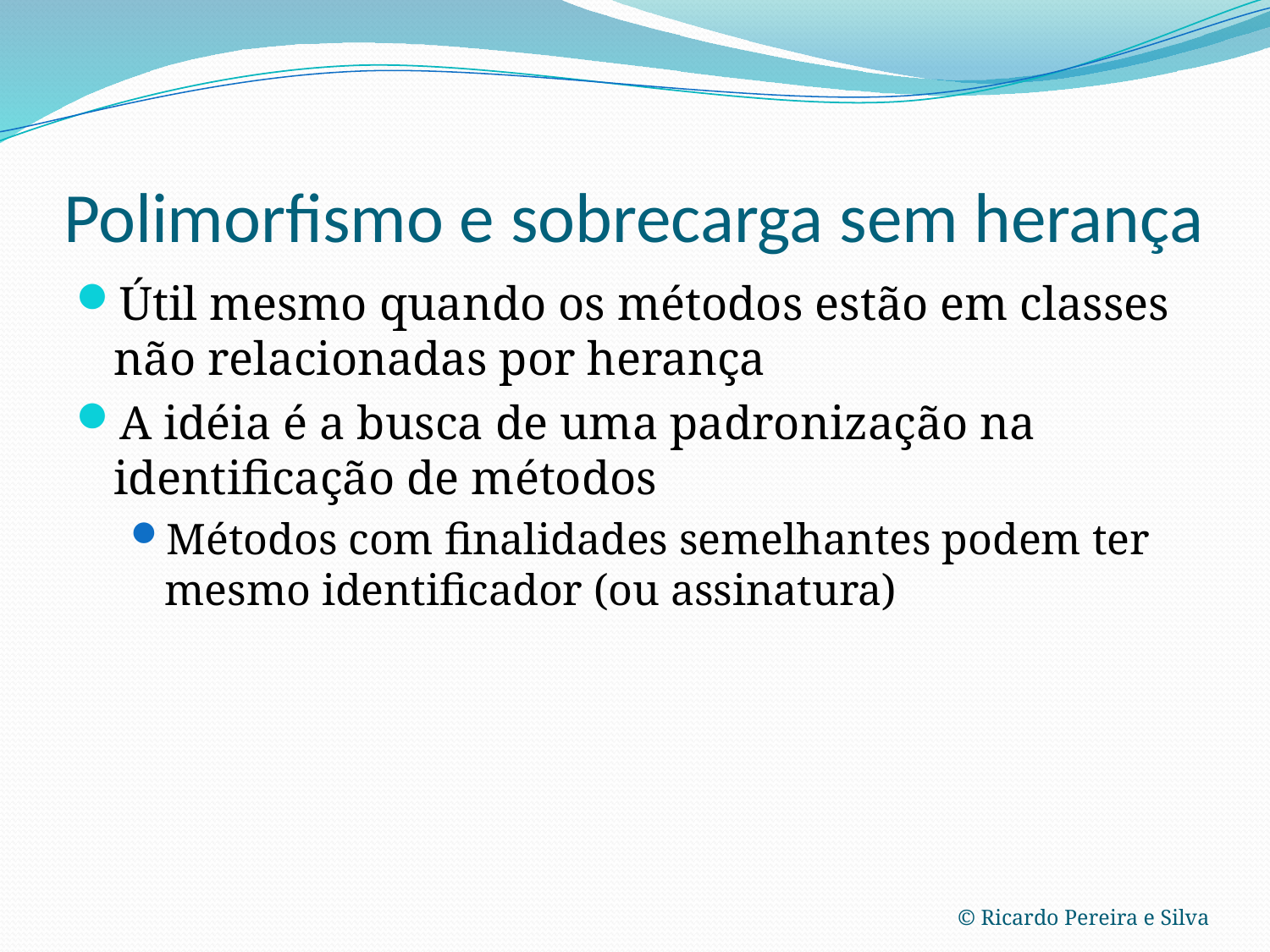

# Polimorfismo e sobrecarga sem herança
Útil mesmo quando os métodos estão em classes não relacionadas por herança
A idéia é a busca de uma padronização na identificação de métodos
Métodos com finalidades semelhantes podem ter mesmo identificador (ou assinatura)
© Ricardo Pereira e Silva